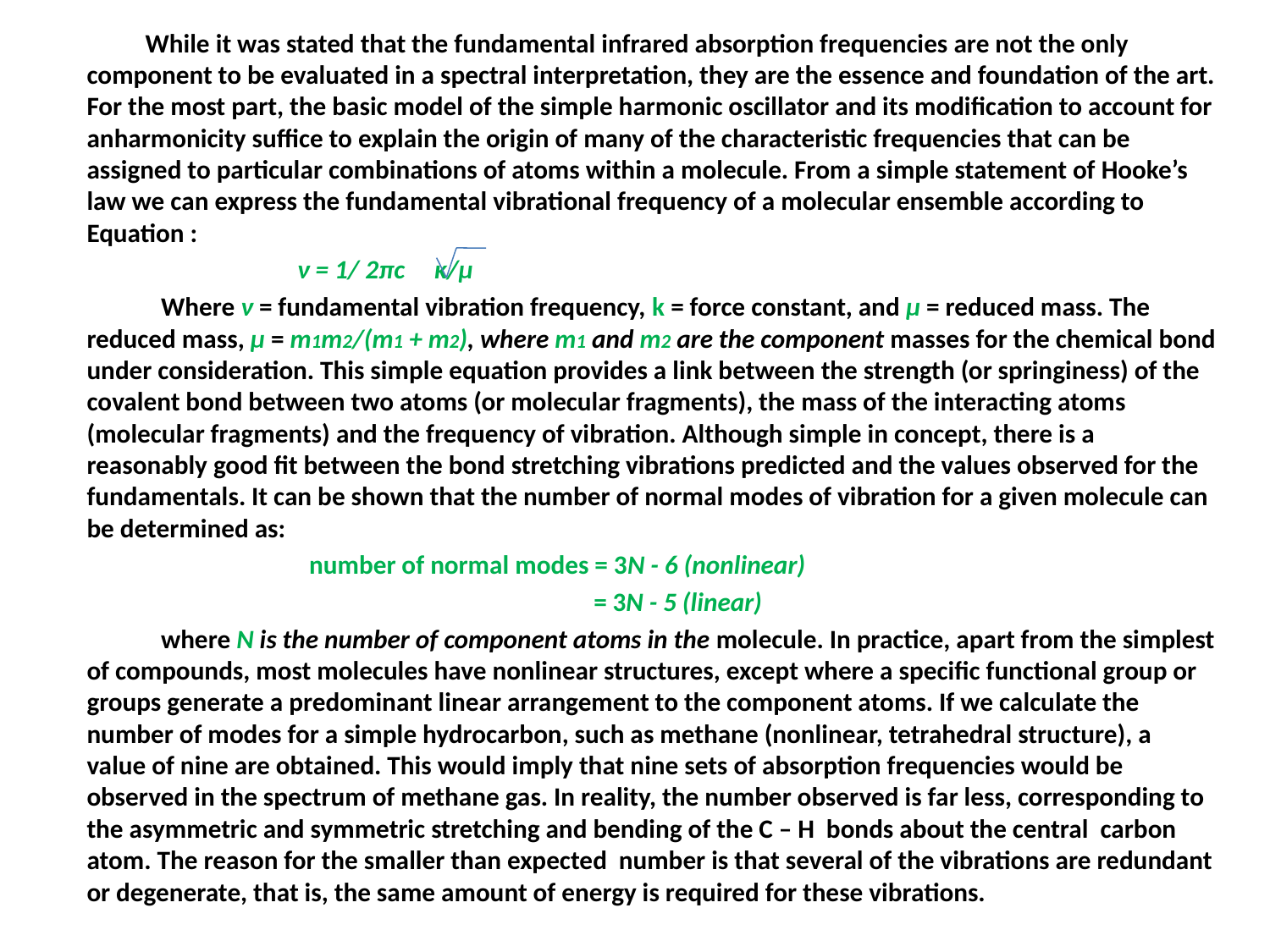

While it was stated that the fundamental infrared absorption frequencies are not the only component to be evaluated in a spectral interpretation, they are the essence and foundation of the art. For the most part, the basic model of the simple harmonic oscillator and its modification to account for anharmonicity suffice to explain the origin of many of the characteristic frequencies that can be assigned to particular combinations of atoms within a molecule. From a simple statement of Hooke’s law we can express the fundamental vibrational frequency of a molecular ensemble according to Equation :
                                           ν = 1/ 2πc     ĸ/µ
                    Where ν = fundamental vibration frequency, k = force constant, and µ = reduced mass. The reduced mass, µ = m1m2/(m1 + m2), where m1 and m2 are the component masses for the chemical bond under consideration. This simple equation provides a link between the strength (or springiness) of the covalent bond between two atoms (or molecular fragments), the mass of the interacting atoms (molecular fragments) and the frequency of vibration. Although simple in concept, there is a reasonably good fit between the bond stretching vibrations predicted and the values observed for the fundamentals. It can be shown that the number of normal modes of vibration for a given molecule can be determined as:
                                             number of normal modes = 3N - 6 (nonlinear)
                                                                                             = 3N - 5 (linear)
                    where N is the number of component atoms in the molecule. In practice, apart from the simplest of compounds, most molecules have nonlinear structures, except where a specific functional group or groups generate a predominant linear arrangement to the component atoms. If we calculate the number of modes for a simple hydrocarbon, such as methane (nonlinear, tetrahedral structure), a value of nine are obtained. This would imply that nine sets of absorption frequencies would be observed in the spectrum of methane gas. In reality, the number observed is far less, corresponding to the asymmetric and symmetric stretching and bending of the C – H  bonds about the central  carbon atom. The reason for the smaller than expected  number is that several of the vibrations are redundant or degenerate, that is, the same amount of energy is required for these vibrations.